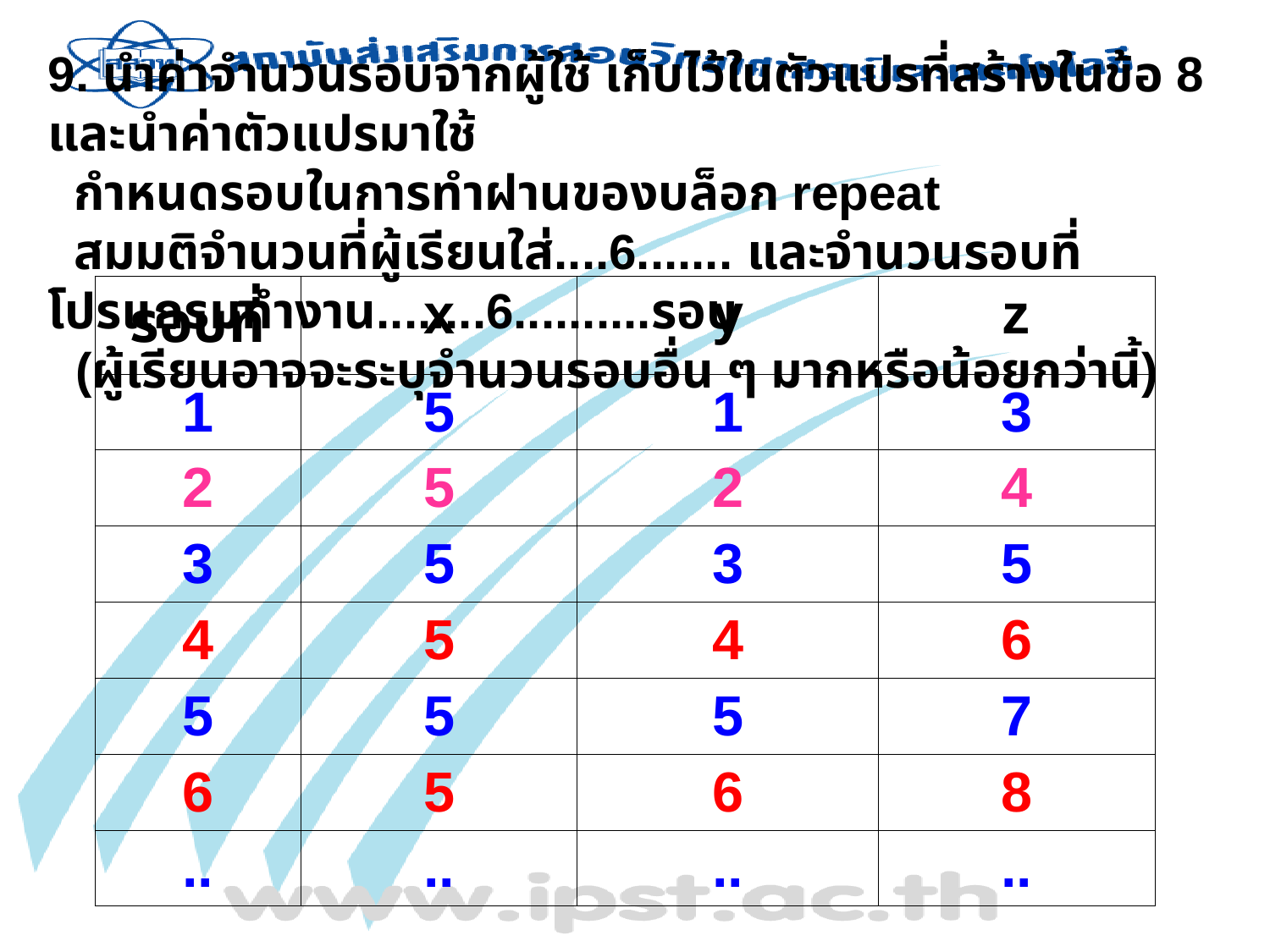

9. นำค่าจำนวนรอบจากผู้ใช้ เก็บไว้ในตัวแปรที่สร้างในข้อ 8 และนำค่าตัวแปรมาใช้
  กำหนดรอบในการทำฝานของบล็อก repeat
  สมมติจำนวนที่ผู้เรียนใส่....6....... และจำนวนรอบที่โปรแกรมทำงาน........6..........รอบ
  (ผู้เรียนอาจจะระบุจำนวนรอบอื่น ๆ มากหรือน้อยกว่านี้)
| รอบที่ | x | y | z |
| --- | --- | --- | --- |
| 1 | 5 | 1 | 3 |
| 2 | 5 | 2 | 4 |
| 3 | 5 | 3 | 5 |
| 4 | 5 | 4 | 6 |
| 5 | 5 | 5 | 7 |
| 6 | 5 | 6 | 8 |
| .. | .. | .. | .. |